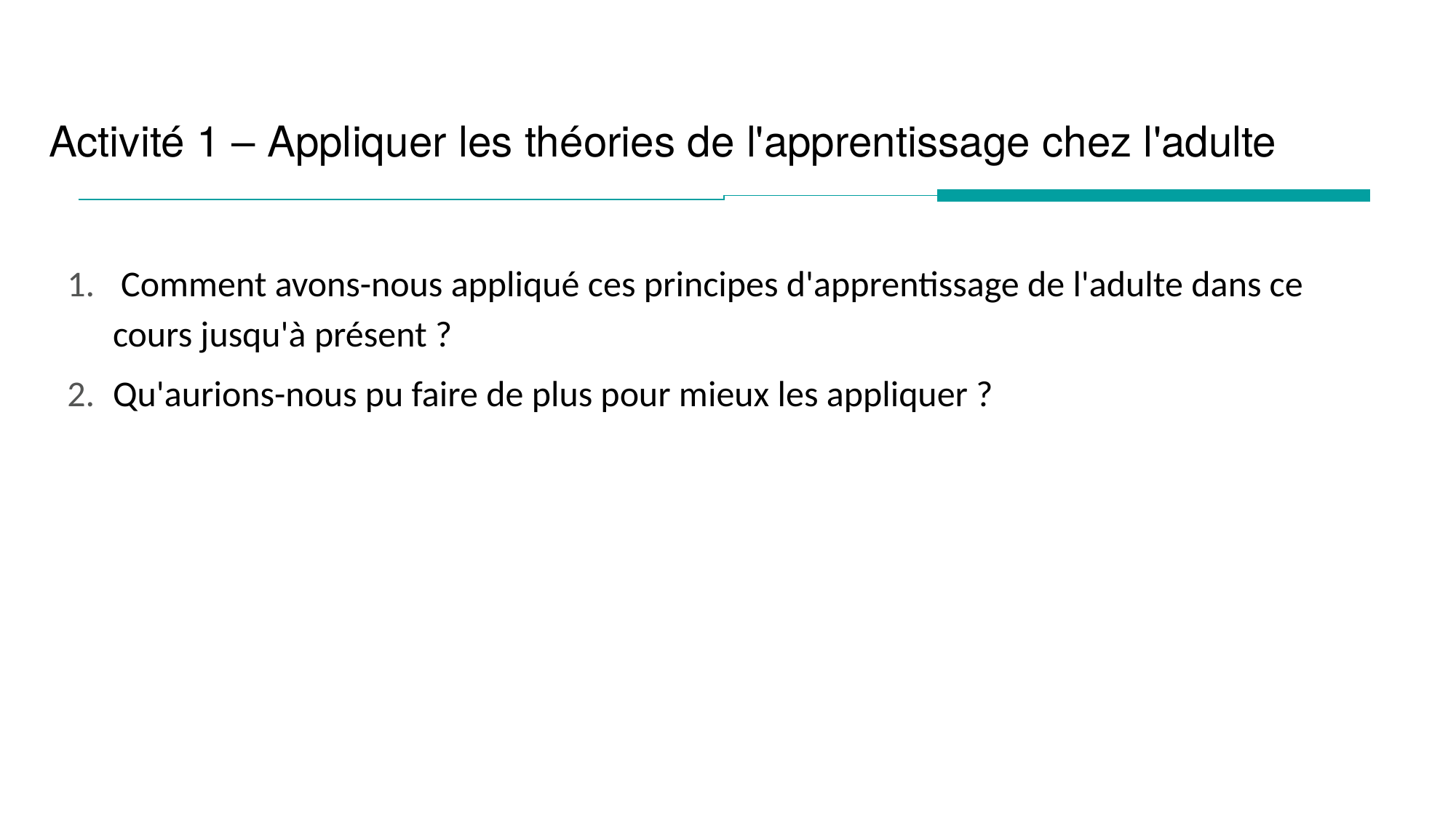

Activité 1 – Appliquer les théories de l'apprentissage chez l'adulte

 Comment avons-nous appliqué ces principes d'apprentissage de l'adulte dans ce cours jusqu'à présent ?
Qu'aurions-nous pu faire de plus pour mieux les appliquer ?